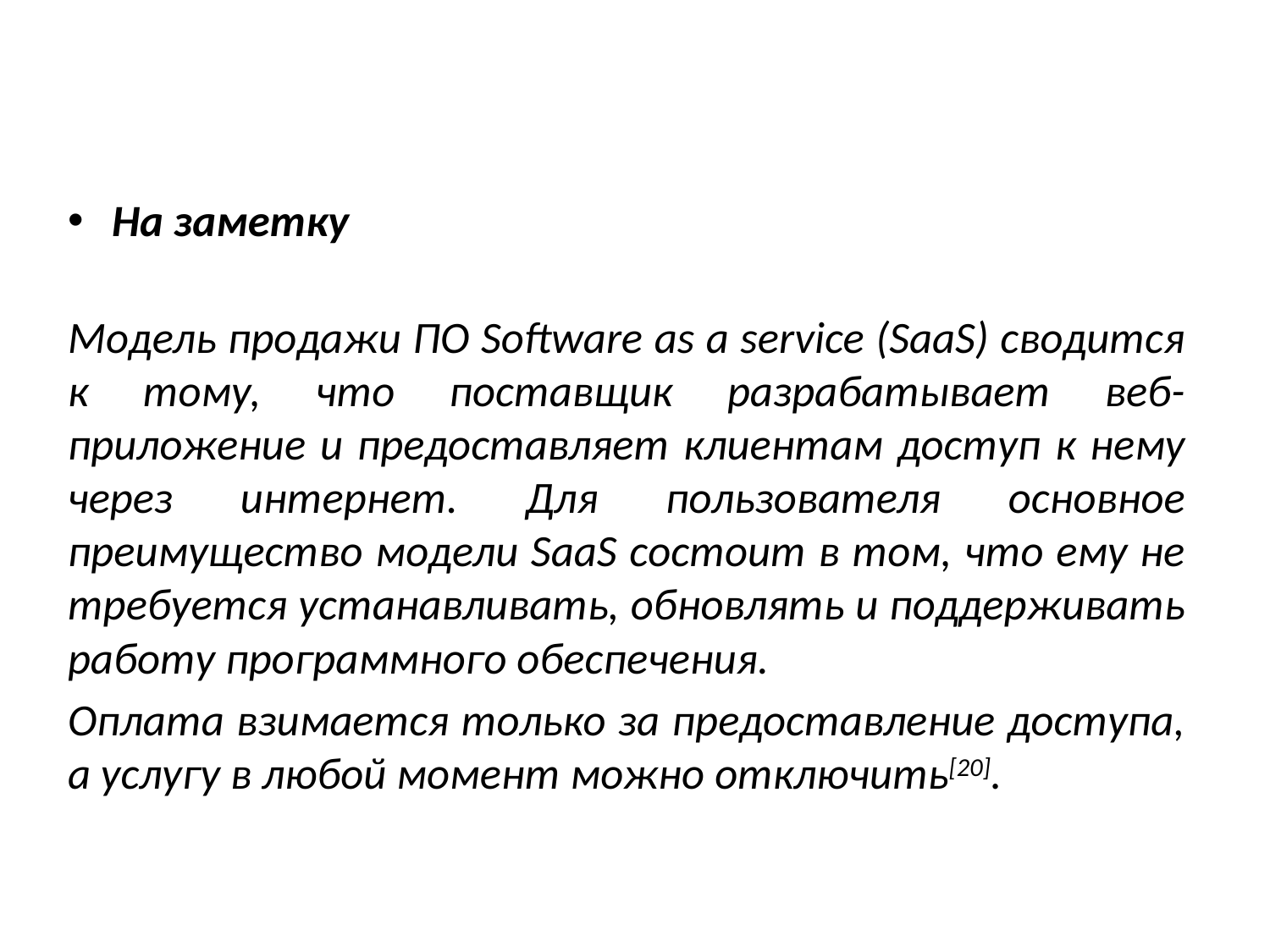

На заметку
Модель продажи ПО Software as a service (SaaS) сводится к тому, что поставщик разрабатывает веб-приложение и предоставляет клиентам доступ к нему через интернет. Для пользователя основное преимущество модели SaaS состоит в том, что ему не требуется устанавливать, обновлять и поддерживать работу программного обеспечения.
Оплата взимается только за предоставление доступа, а услугу в любой момент можно отключить[20].